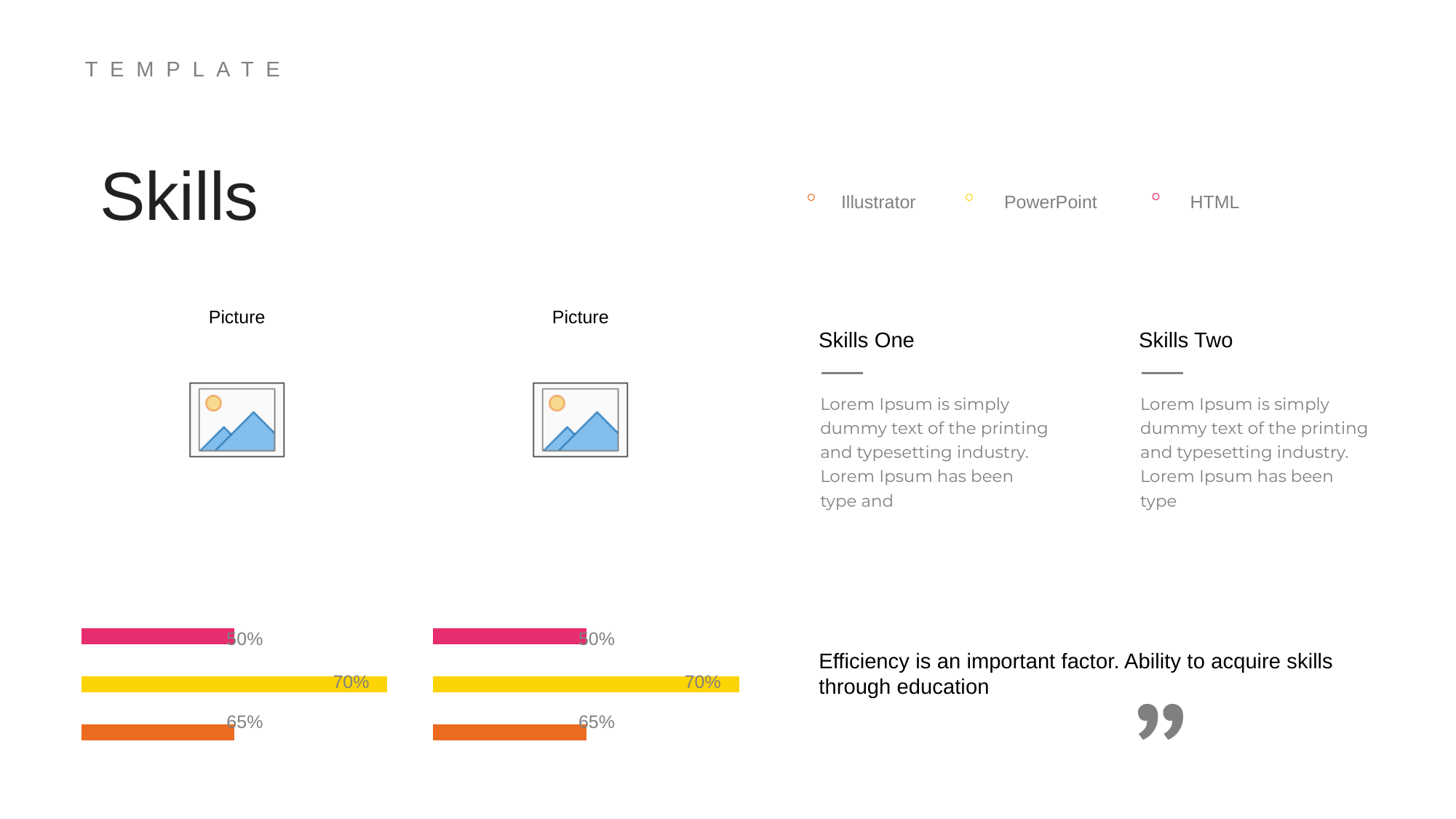

TEMPLATE
Skills
PowerPoint
Illustrator
HTML

Skills One
Skills Two
Lorem Ipsum is simply dummy text of the printing and typesetting industry. Lorem Ipsum has been type and
Lorem Ipsum is simply dummy text of the printing and typesetting industry. Lorem Ipsum has been type

### Chart

| Category | Series 1 |
|---|---|
| Category 1 | 2.0 |
| Category 2 | 4.0 |
| Category 3 | 2.0 |

### Chart

| Category | Series 1 |
|---|---|
| Category 1 | 2.0 |
| Category 2 | 4.0 |
| Category 3 | 2.0 |
50%
50%
Efficiency is an important factor. Ability to acquire skills through education
70%
70%

65%
65%